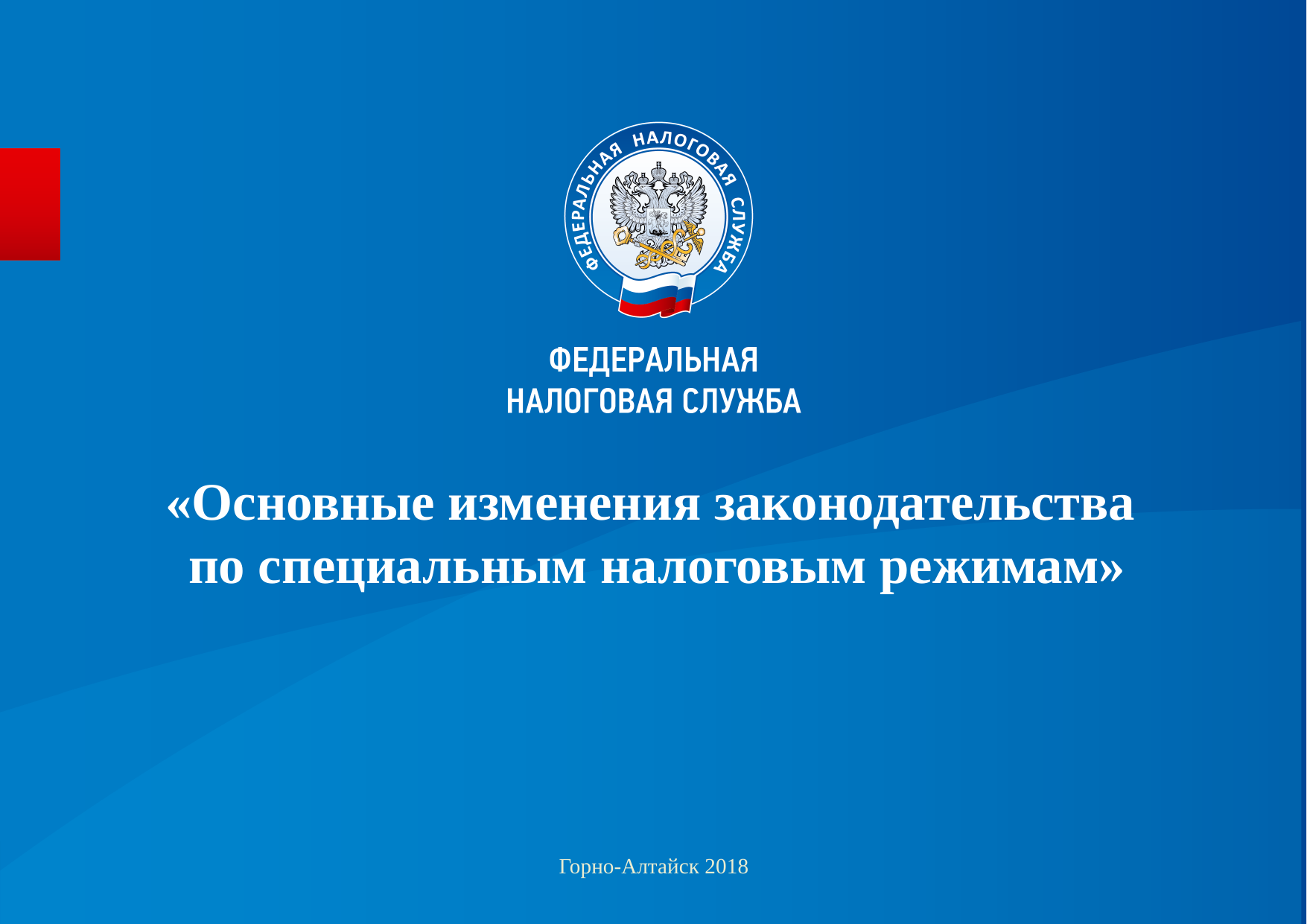

«Основные изменения законодательства
по специальным налоговым режимам»

Горно-Алтайск 2018